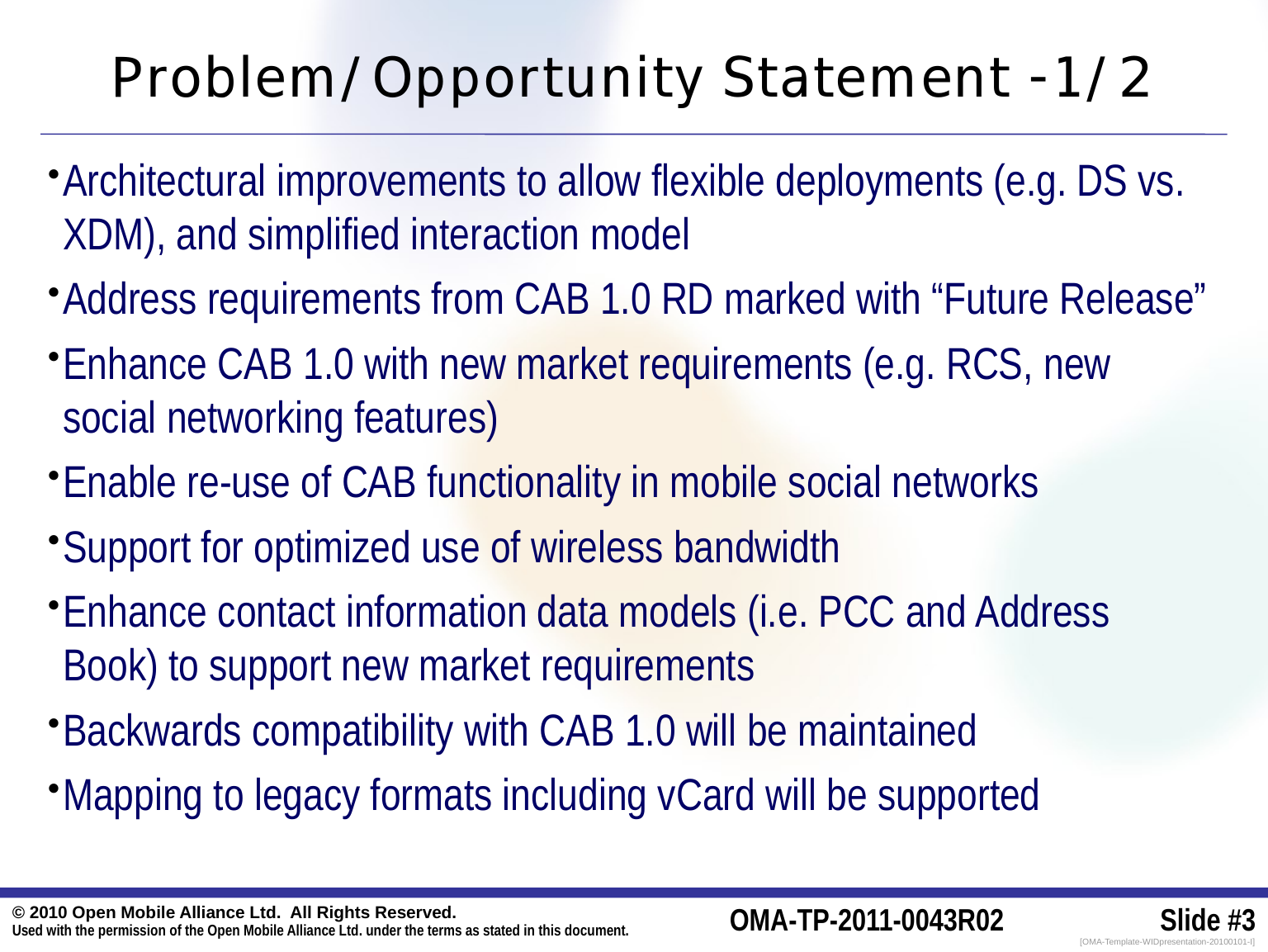

# Problem/Opportunity Statement -1/2
Architectural improvements to allow flexible deployments (e.g. DS vs. XDM), and simplified interaction model
Address requirements from CAB 1.0 RD marked with “Future Release”
Enhance CAB 1.0 with new market requirements (e.g. RCS, new social networking features)
Enable re-use of CAB functionality in mobile social networks
Support for optimized use of wireless bandwidth
Enhance contact information data models (i.e. PCC and Address Book) to support new market requirements
Backwards compatibility with CAB 1.0 will be maintained
Mapping to legacy formats including vCard will be supported